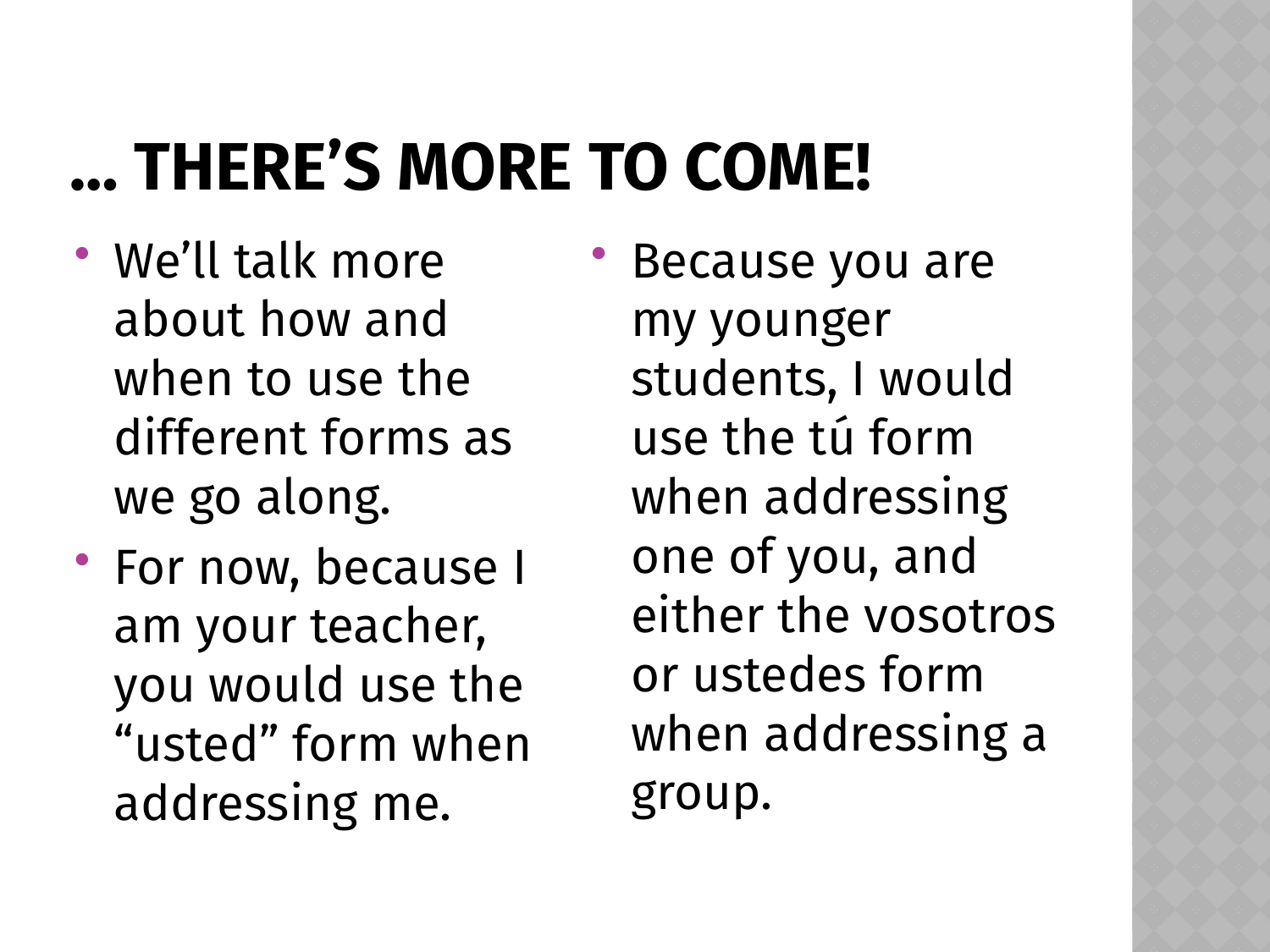

# … there’s more to come!
We’ll talk more about how and when to use the different forms as we go along.
For now, because I am your teacher,  you would use the “usted” form when addressing me.
Because you are my younger students, I would use the tú form when addressing one of you, and either the vosotros or ustedes form when addressing a group.